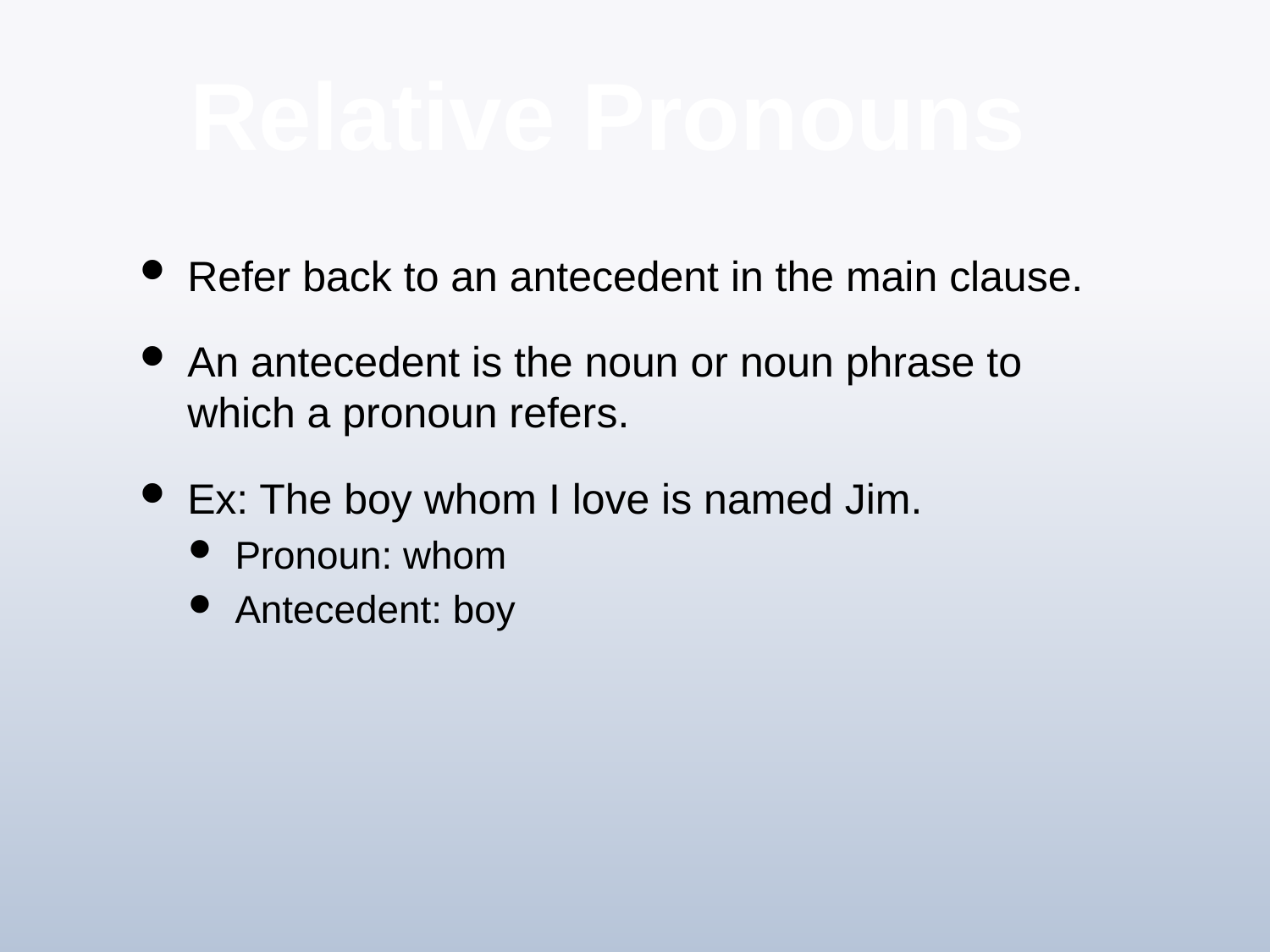

# Relative Pronouns
Refer back to an antecedent in the main clause.
An antecedent is the noun or noun phrase to which a pronoun refers.
Ex: The boy whom I love is named Jim.
Pronoun: whom
Antecedent: boy